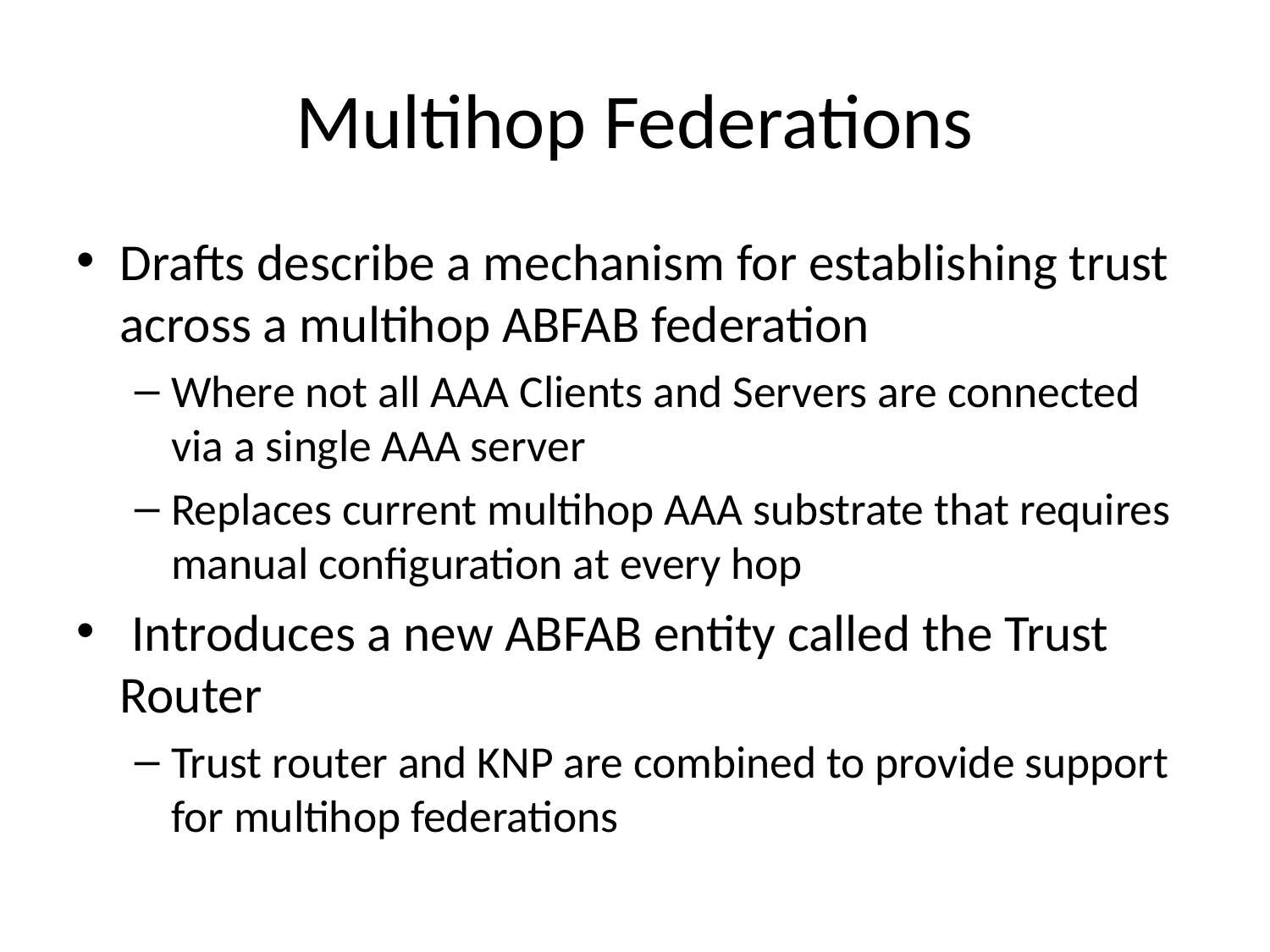

# Multihop Federations
Drafts describe a mechanism for establishing trust across a multihop ABFAB federation
Where not all AAA Clients and Servers are connected via a single AAA server
Replaces current multihop AAA substrate that requires manual configuration at every hop
 Introduces a new ABFAB entity called the Trust Router
Trust router and KNP are combined to provide support for multihop federations